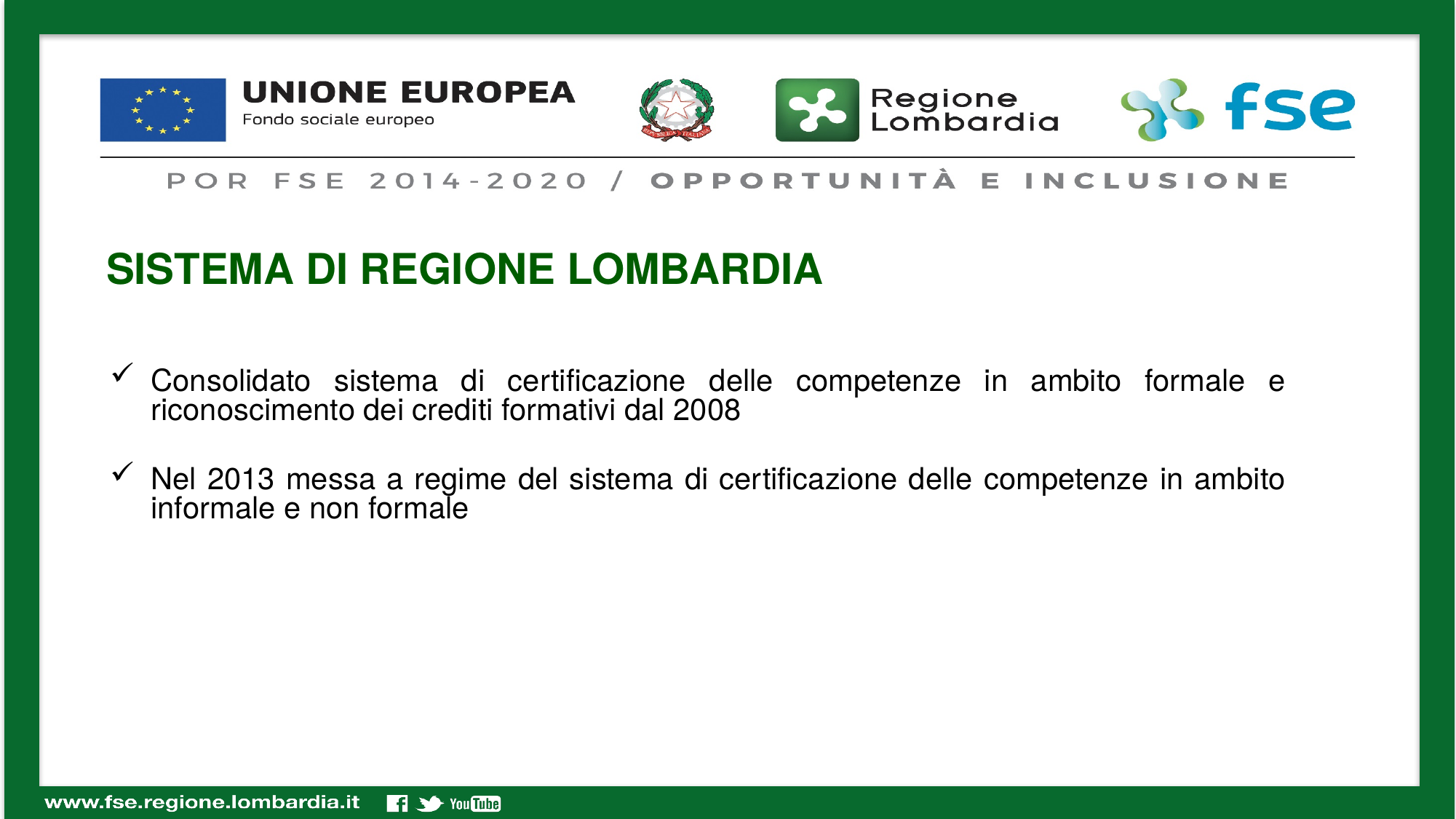

SISTEMA DI REGIONE LOMBARDIA
Consolidato sistema di certificazione delle competenze in ambito formale e riconoscimento dei crediti formativi dal 2008

Nel 2013 messa a regime del sistema di certificazione delle competenze in ambito informale e non formale